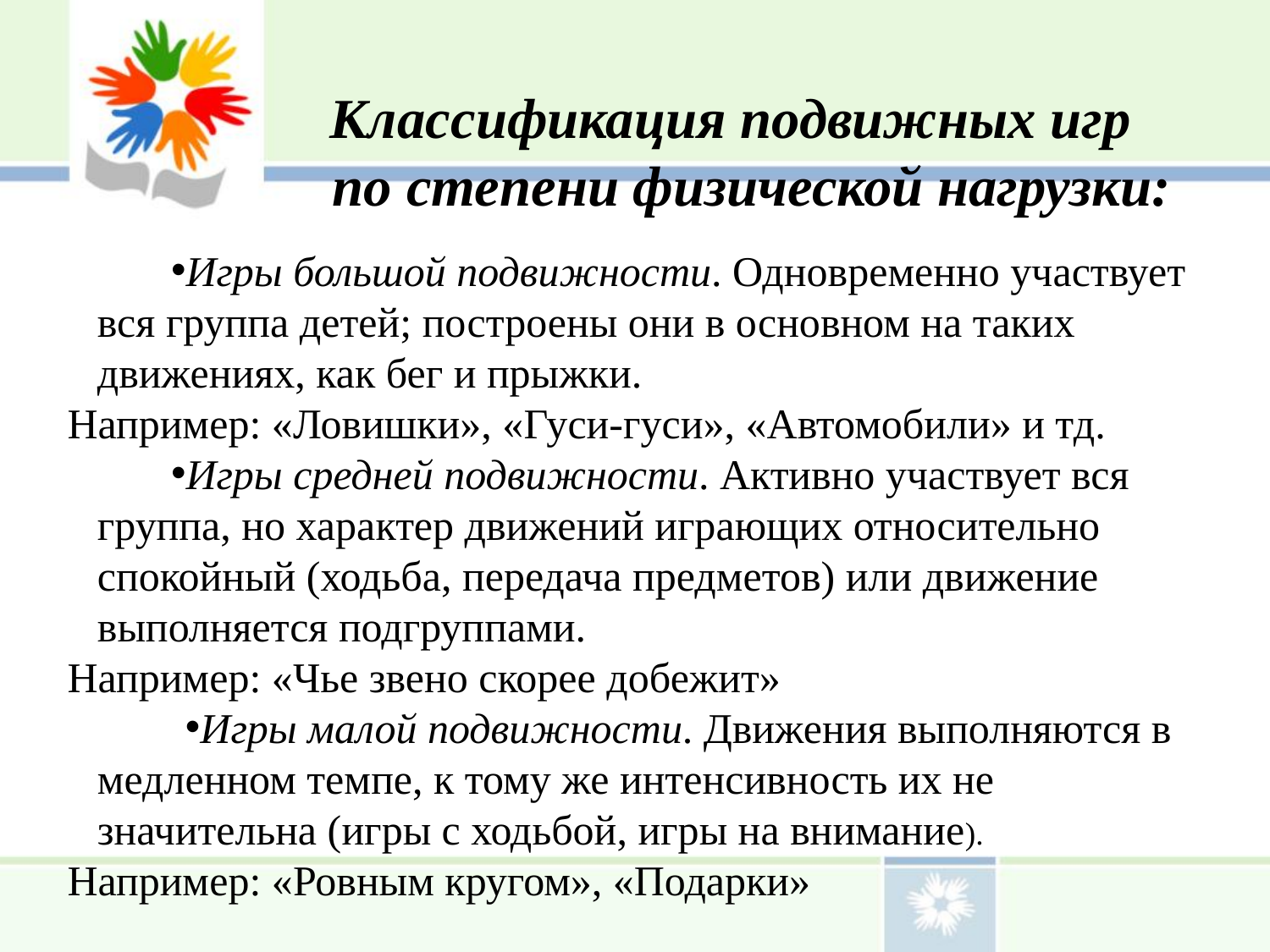

Классификация подвижных игр
                         по степени физической нагрузки:

Игры большой подвижности. Одновременно участвует вся группа детей; построены они в основном на таких движениях, как бег и прыжки.
Например: «Ловишки», «Гуси-гуси», «Автомобили» и тд.
Игры средней подвижности. Активно участвует вся группа, но характер движений играющих относительно спокойный (ходьба, передача предметов) или движение выполняется подгруппами.
Например: «Чье звено скорее добежит»
Игры малой подвижности. Движения выполняются в медленном темпе, к тому же интенсивность их не значительна (игры с ходьбой, игры на внимание).
Например: «Ровным кругом», «Подарки»